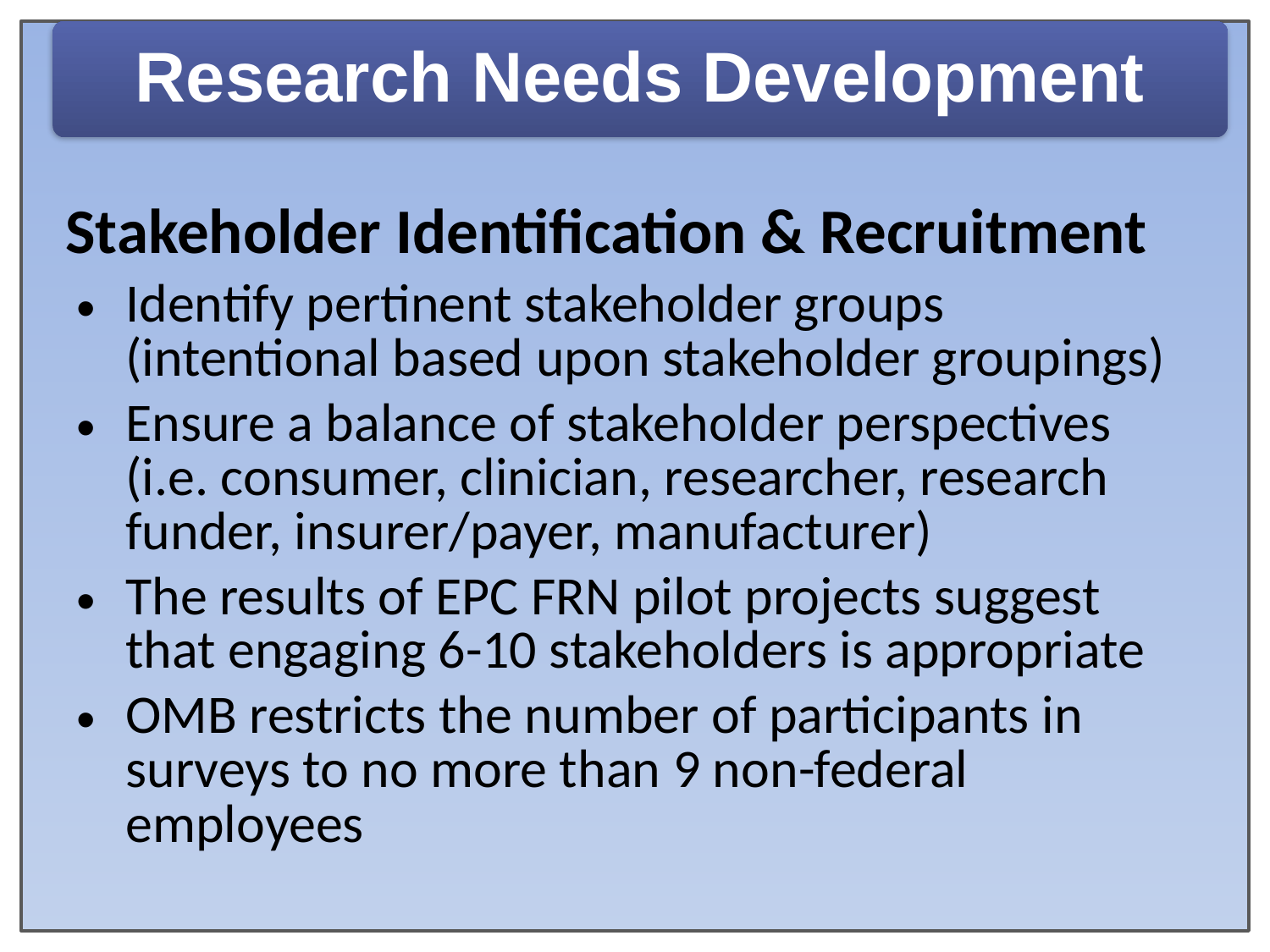

Research Needs Development
# Stakeholder Identification & Recruitment
Identify pertinent stakeholder groups (intentional based upon stakeholder groupings)
Ensure a balance of stakeholder perspectives (i.e. consumer, clinician, researcher, research funder, insurer/payer, manufacturer)
The results of EPC FRN pilot projects suggest that engaging 6-10 stakeholders is appropriate
OMB restricts the number of participants in surveys to no more than 9 non-federal employees